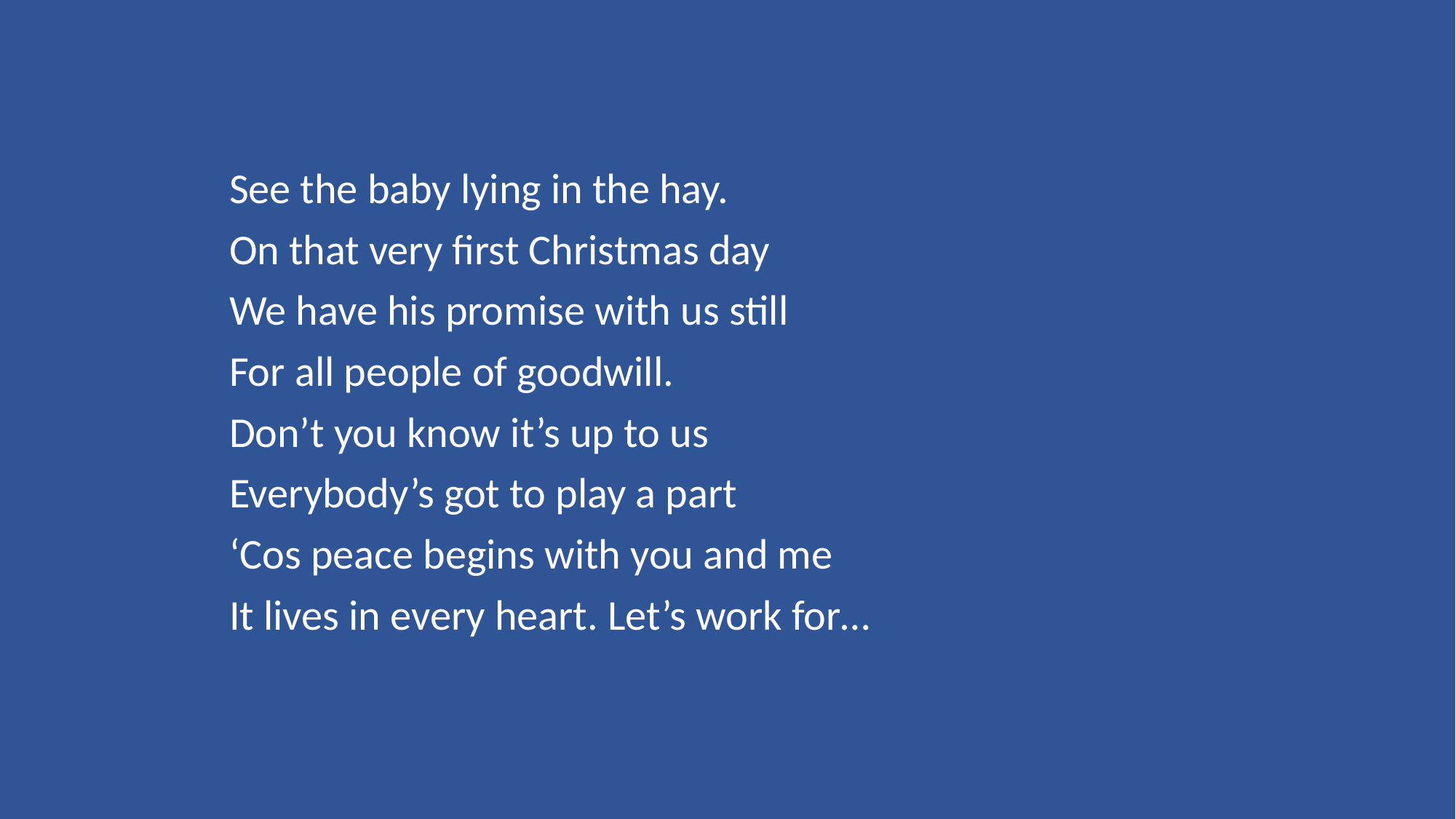

See the baby lying in the hay.
On that very first Christmas day
We have his promise with us still
For all people of goodwill.
Don’t you know it’s up to us
Everybody’s got to play a part
‘Cos peace begins with you and me
It lives in every heart. Let’s work for…